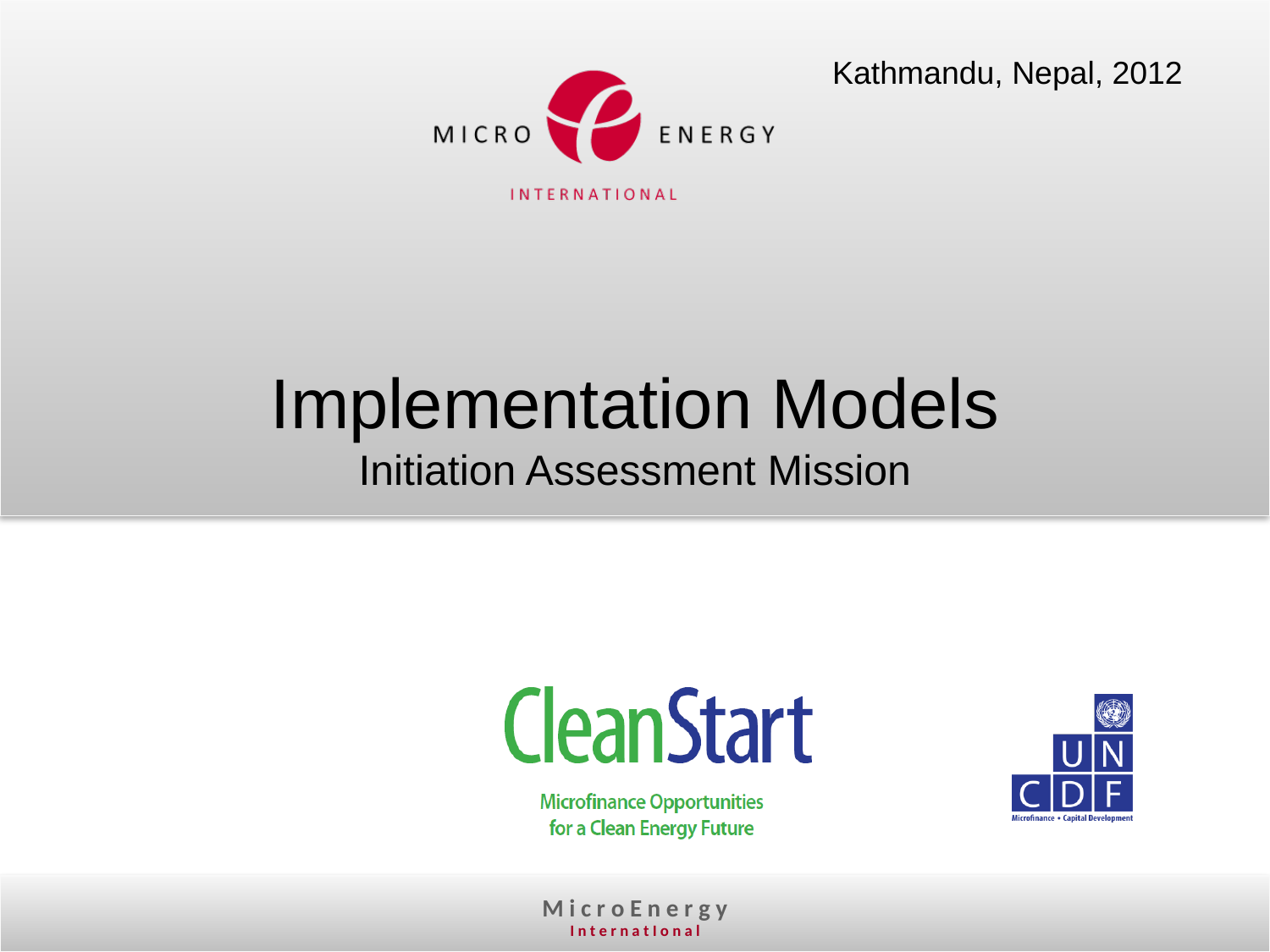

Kathmandu, Nepal, 2012
Implementation Models
Initiation Assessment Mission